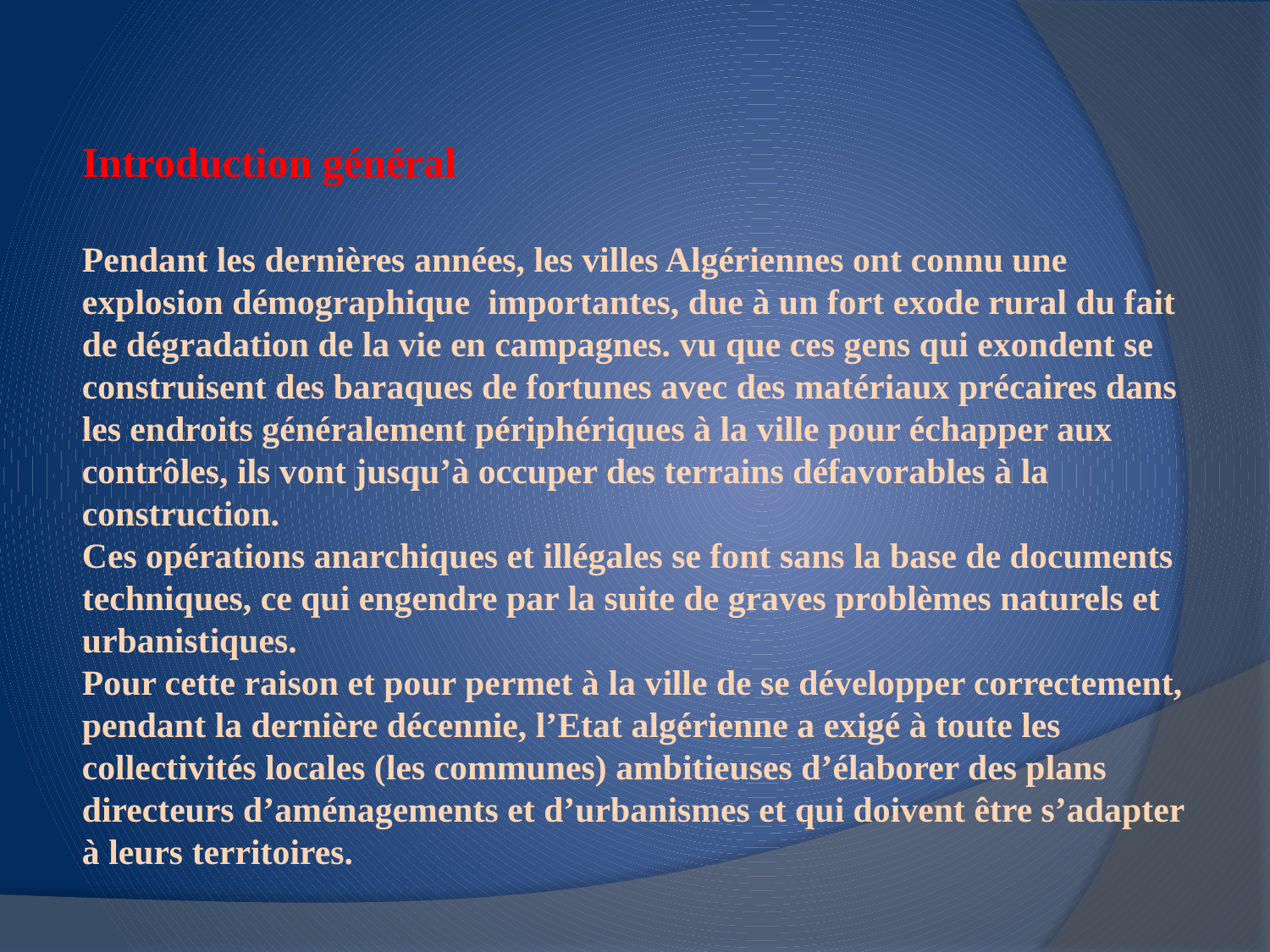

Introduction général

Pendant les dernières années, les villes Algériennes ont connu une explosion démographique  importantes, due à un fort exode rural du fait de dégradation de la vie en campagnes. vu que ces gens qui exondent se construisent des baraques de fortunes avec des matériaux précaires dans les endroits généralement périphériques à la ville pour échapper aux contrôles, ils vont jusqu’à occuper des terrains défavorables à la construction.
Ces opérations anarchiques et illégales se font sans la base de documents techniques, ce qui engendre par la suite de graves problèmes naturels et urbanistiques.
Pour cette raison et pour permet à la ville de se développer correctement, pendant la dernière décennie, l’Etat algérienne a exigé à toute les collectivités locales (les communes) ambitieuses d’élaborer des plans directeurs d’aménagements et d’urbanismes et qui doivent être s’adapter à leurs territoires.